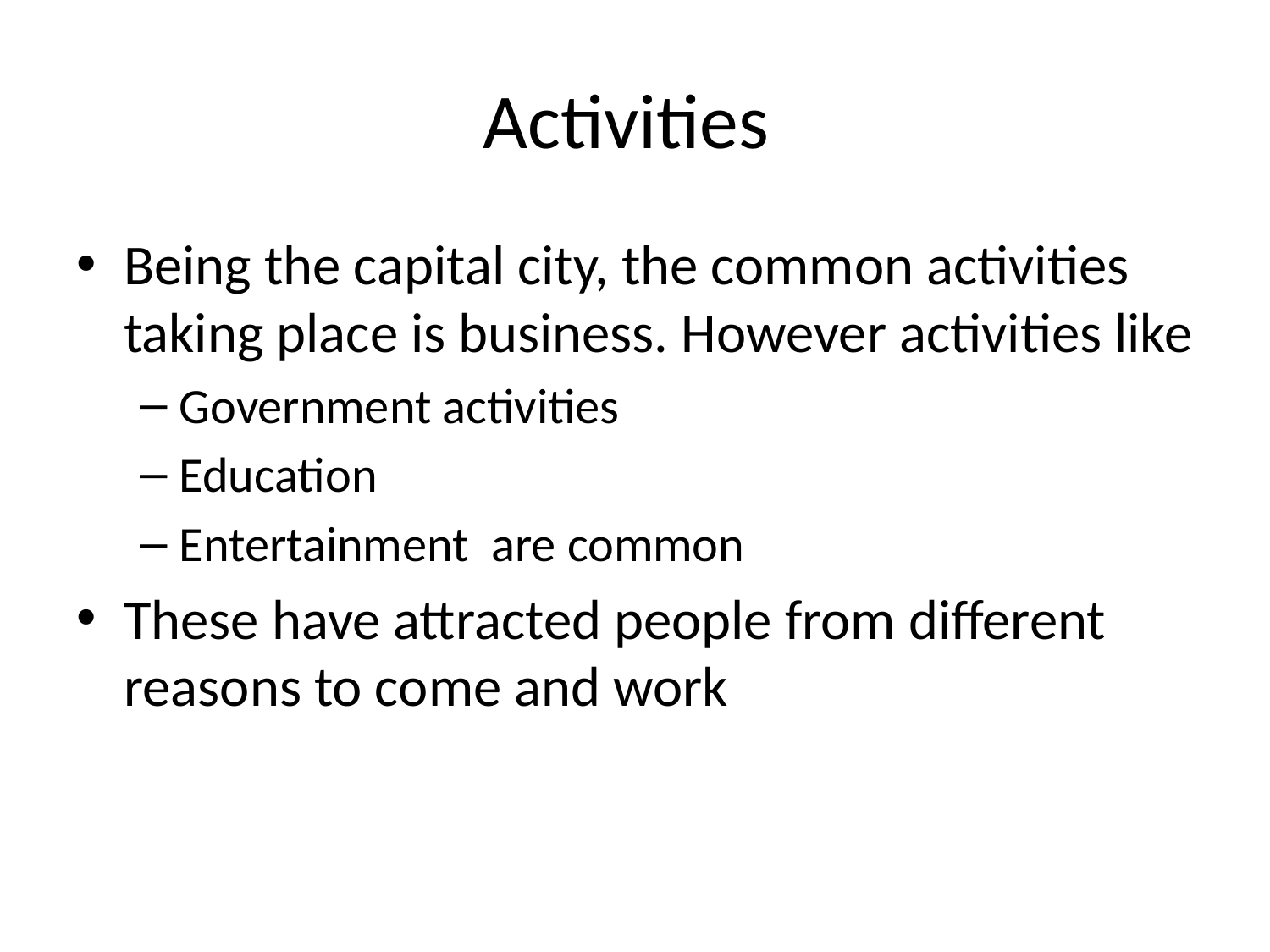

# Activities
Being the capital city, the common activities taking place is business. However activities like
Government activities
Education
Entertainment  are common
These have attracted people from different reasons to come and work